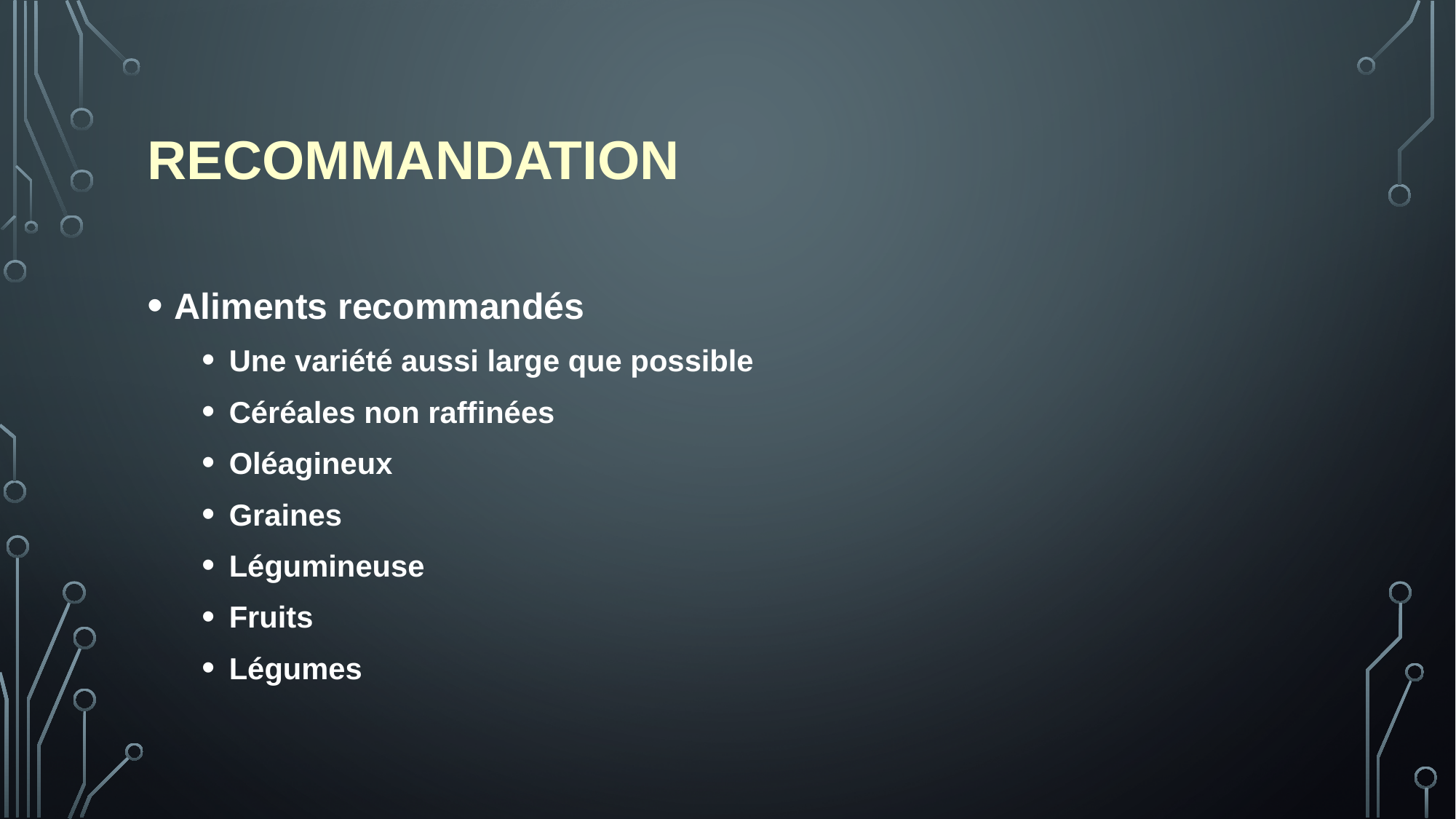

# recommandation
Aliments recommandés
Une variété aussi large que possible
Céréales non raffinées
Oléagineux
Graines
Légumineuse
Fruits
Légumes